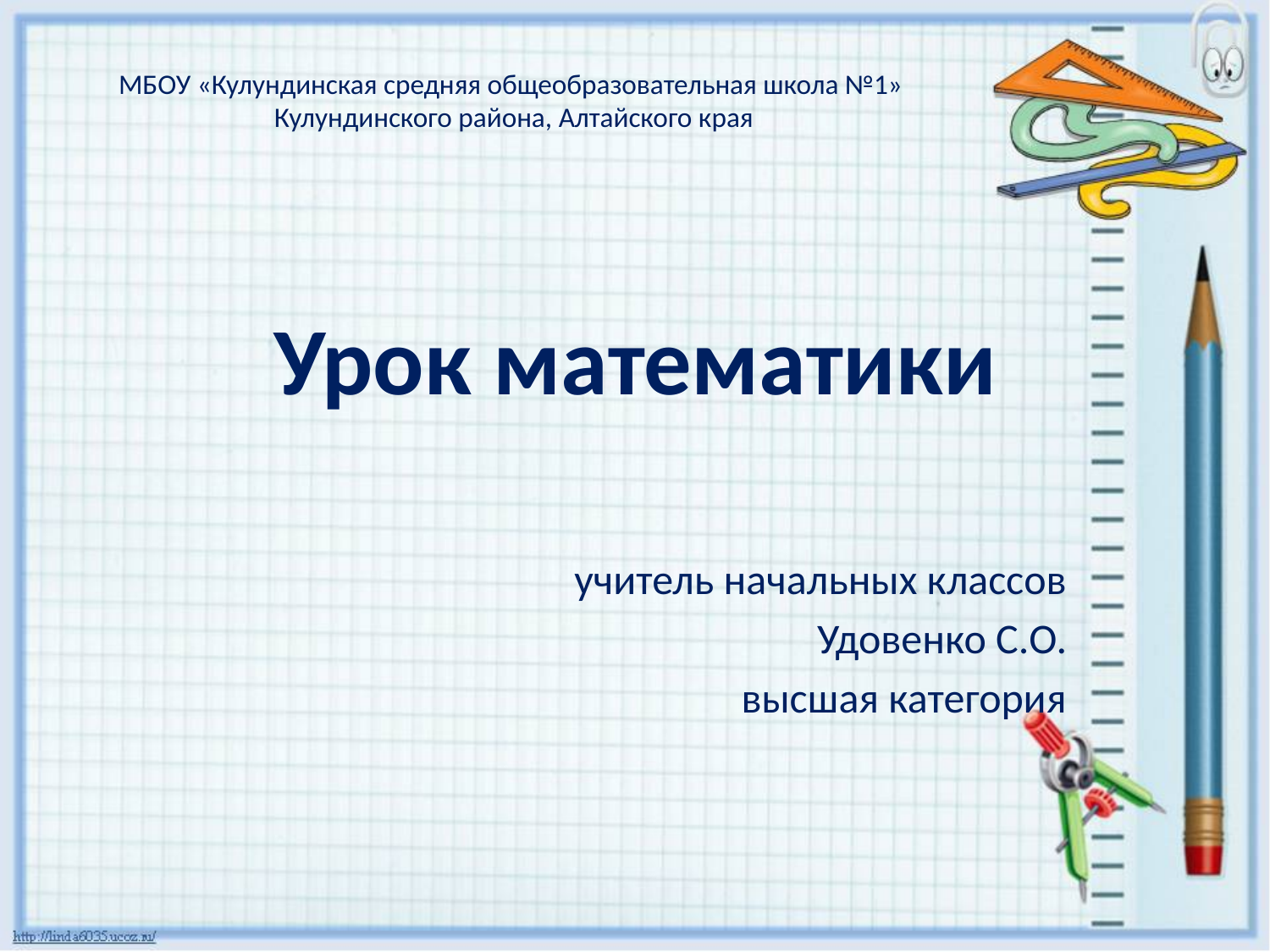

МБОУ «Кулундинская средняя общеобразовательная школа №1»
 Кулундинского района, Алтайского края
# Урок математики
учитель начальных классов
Удовенко С.О.
высшая категория